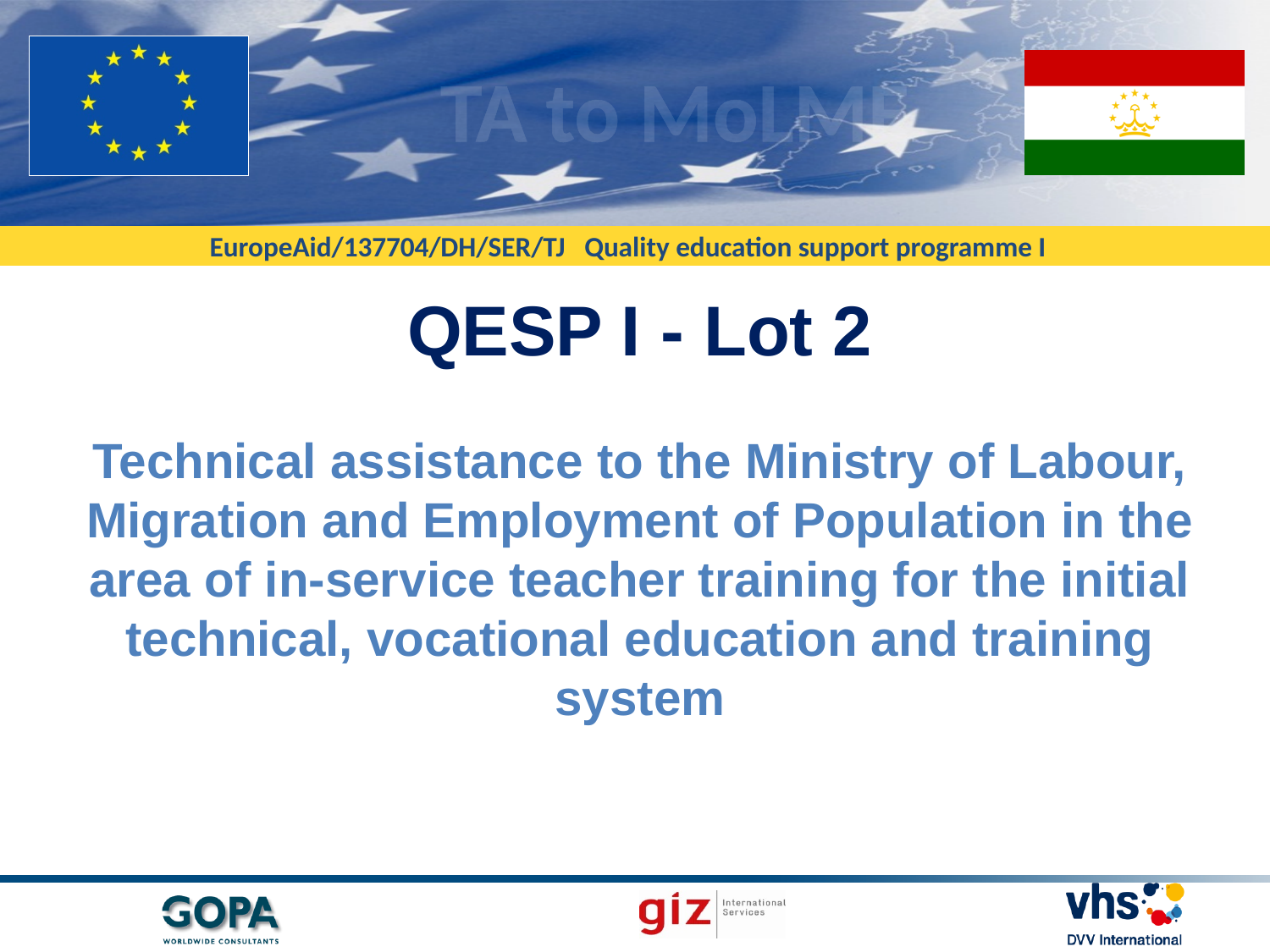

# QESP I - Lot 2 Technical assistance to the Ministry of Labour, Migration and Employment of Population in the area of in-service teacher training for the initial technical, vocational education and training system